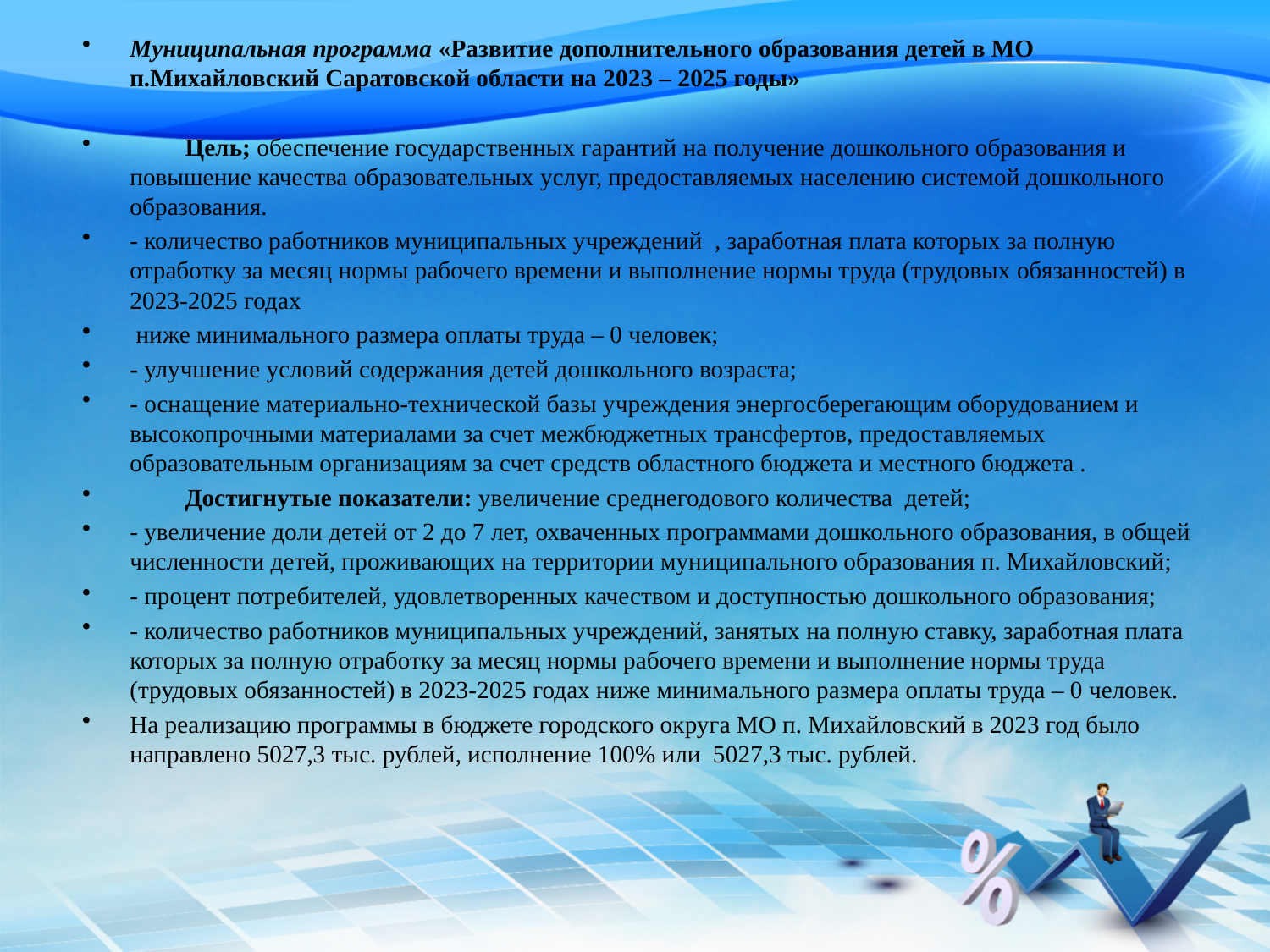

Муниципальная программа «Развитие дополнительного образования детей в МО п.Михайловский Саратовской области на 2023 – 2025 годы»

         Цель; обеспечение государственных гарантий на получение дошкольного образования и повышение качества образовательных услуг, предоставляемых населению системой дошкольного образования.
- количество работников муниципальных учреждений  , заработная плата которых за полную отработку за месяц нормы рабочего времени и выполнение нормы труда (трудовых обязанностей) в 2023-2025 годах
 ниже минимального размера оплаты труда – 0 человек;
- улучшение условий содержания детей дошкольного возраста;
- оснащение материально-технической базы учреждения энергосберегающим оборудованием и высокопрочными материалами за счет межбюджетных трансфертов, предоставляемых образовательным организациям за счет средств областного бюджета и местного бюджета .
         Достигнутые показатели: увеличение среднегодового количества  детей;
- увеличение доли детей от 2 до 7 лет, охваченных программами дошкольного образования, в общей численности детей, проживающих на территории муниципального образования п. Михайловский;
- процент потребителей, удовлетворенных качеством и доступностью дошкольного образования;
- количество работников муниципальных учреждений, занятых на полную ставку, заработная плата которых за полную отработку за месяц нормы рабочего времени и выполнение нормы труда (трудовых обязанностей) в 2023-2025 годах ниже минимального размера оплаты труда – 0 человек.
На реализацию программы в бюджете городского округа МО п. Михайловский в 2023 год было направлено 5027,3 тыс. рублей, исполнение 100% или  5027,3 тыс. рублей.